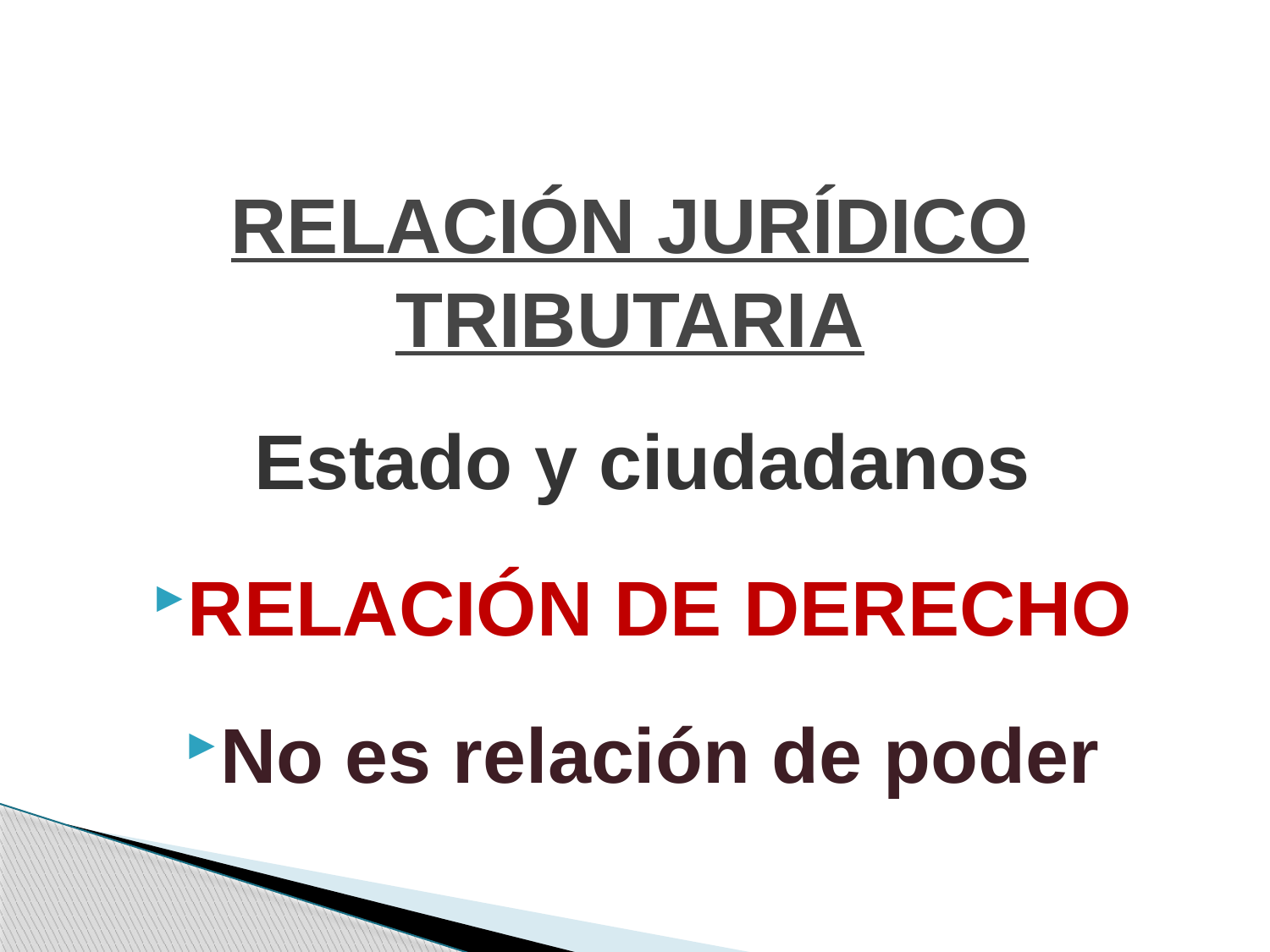

# RELACIÓN JURÍDICO TRIBUTARIA

Estado y ciudadanos
RELACIÓN DE DERECHO
No es relación de poder